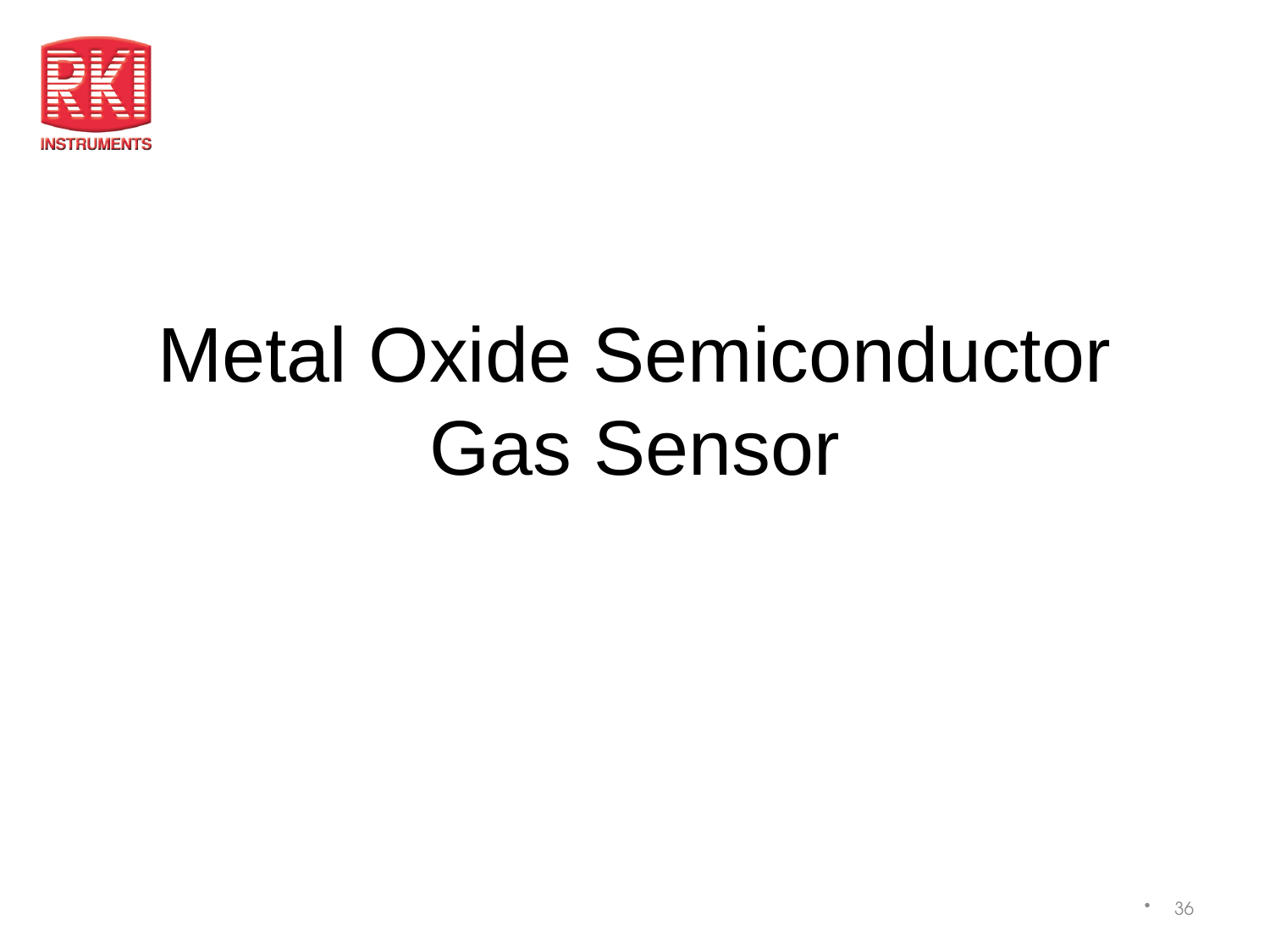

# Metal Oxide Semiconductor Gas Sensor
36